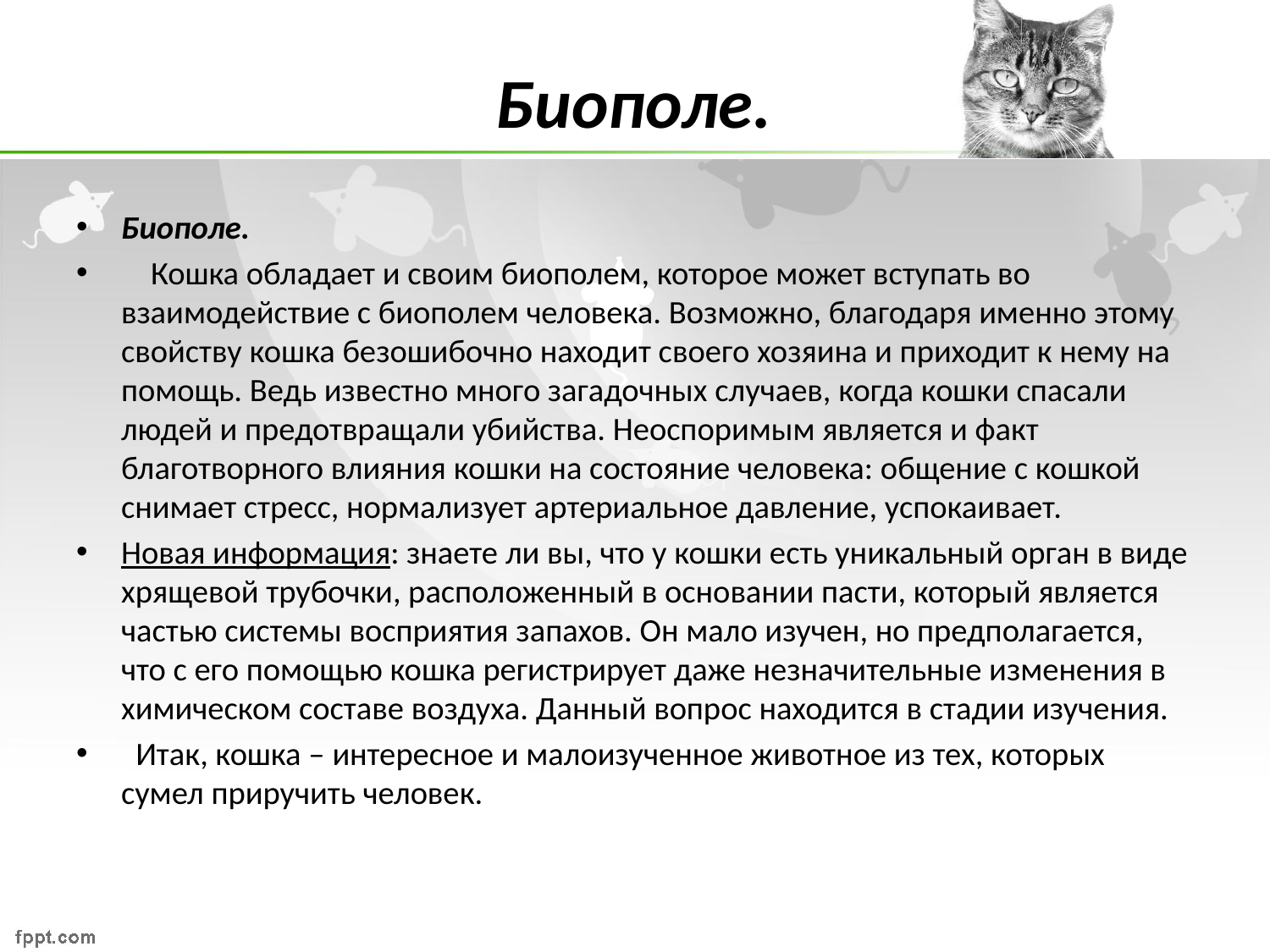

# Биополе.
Биополе.
    Кошка обладает и своим биополем, которое может вступать во взаимодействие с биополем человека. Возможно, благодаря именно этому свойству кошка безошибочно находит своего хозяина и приходит к нему на помощь. Ведь известно много загадочных случаев, когда кошки спасали людей и предотвращали убийства. Неоспоримым является и факт благотворного влияния кошки на состояние человека: общение с кошкой снимает стресс, нормализует артериальное давление, успокаивает.
Новая информация: знаете ли вы, что у кошки есть уникальный орган в виде хрящевой трубочки, расположенный в основании пасти, который является частью системы восприятия запахов. Он мало изучен, но предполагается, что с его помощью кошка регистрирует даже незначительные изменения в химическом составе воздуха. Данный вопрос находится в стадии изучения.
  Итак, кошка – интересное и малоизученное животное из тех, которых сумел приручить человек.